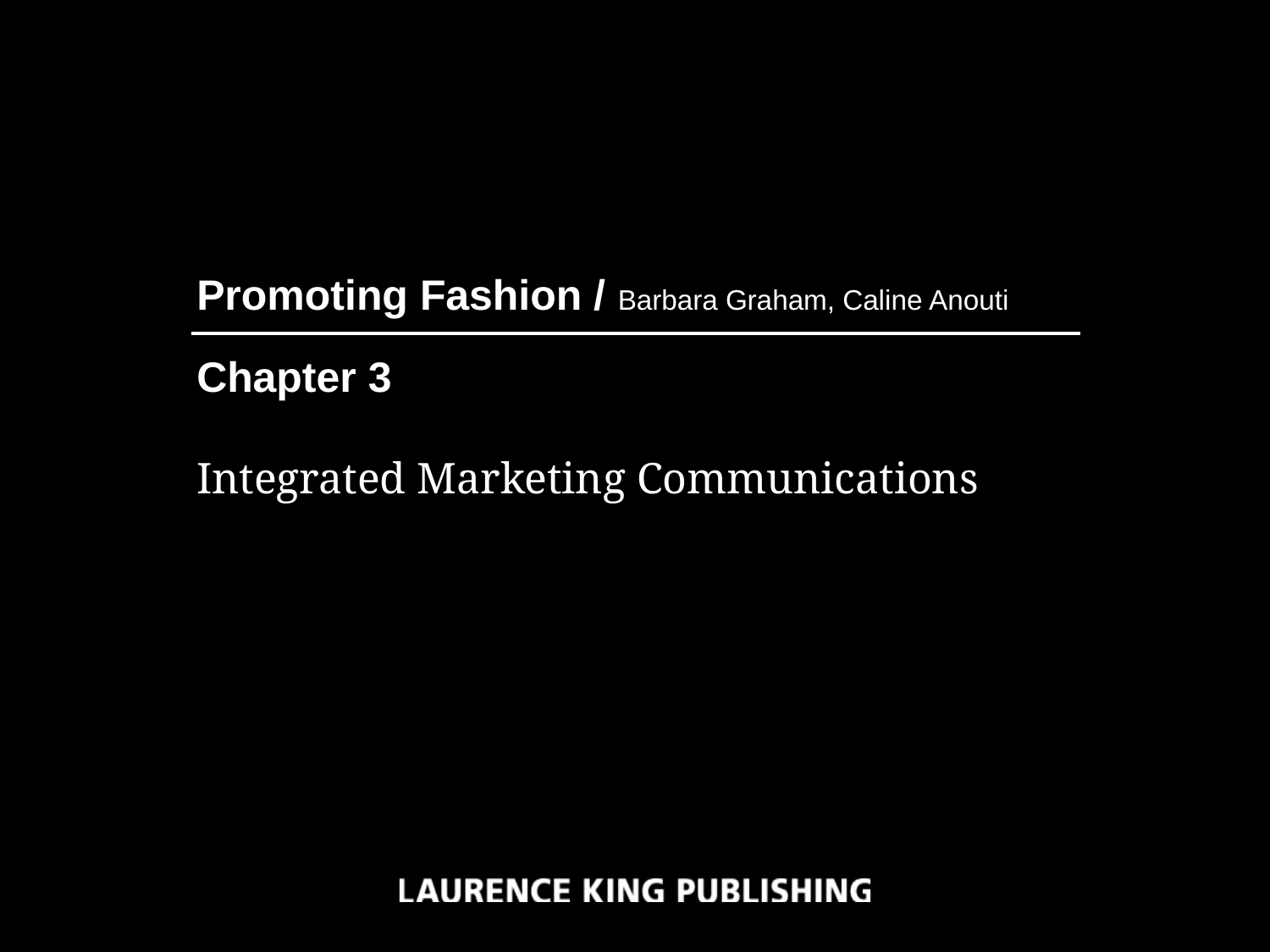

Promoting Fashion / Barbara Graham, Caline Anouti
Chapter 3

Integrated Marketing Communications